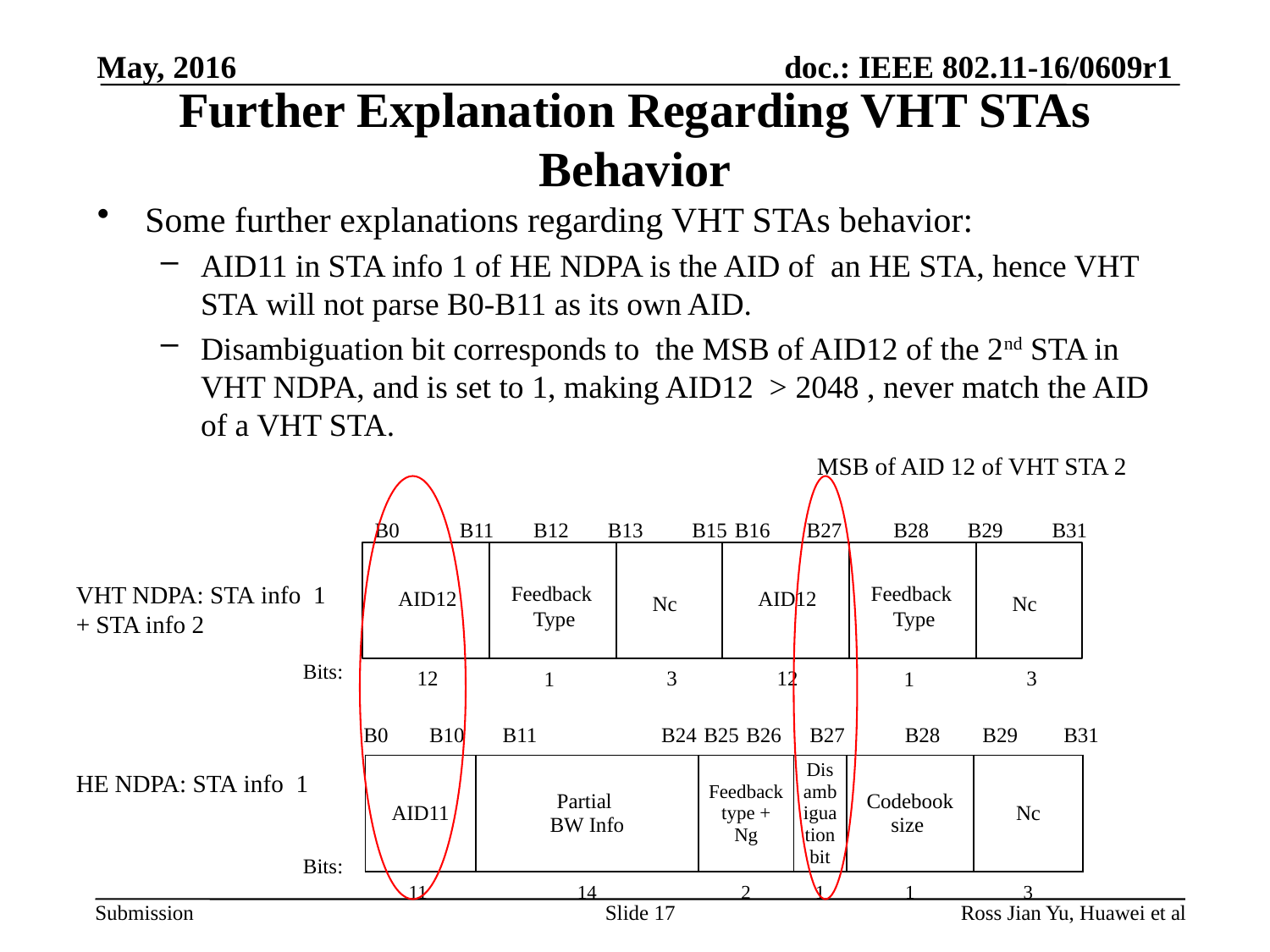

May, 2016
# Further Explanation Regarding VHT STAs Behavior
Some further explanations regarding VHT STAs behavior:
AID11 in STA info 1 of HE NDPA is the AID of  an HE STA, hence VHT STA will not parse B0-B11 as its own AID.
Disambiguation bit corresponds to  the MSB of AID12 of the 2nd STA in VHT NDPA, and is set to 1, making AID12  > 2048 , never match the AID of a VHT STA.
MSB of AID 12 of VHT STA 2

B0
B11
B12
B13
B16
B27
B28
B29
B15
B31

VHT NDPA: STA info  1 + STA info 2
Feedback
 Type
Feedback
 Type
AID12
AID12
Nc
Nc
Bits:
12
3
12
3
1
1
|  |  |  |  |  |  |
| --- | --- | --- | --- | --- | --- |
| AID11 | Partial BW Info | Feedback type + Ng | Disambiguation bit | Codebook size | Nc |
| 11 | 14 | 2 | 1 | 1 | 3 |
B0
B10
B11
B24
B25
B26
B27
B28
B29
B31
HE NDPA: STA info  1
Bits:
Slide 17
Ross Jian Yu, Huawei et al